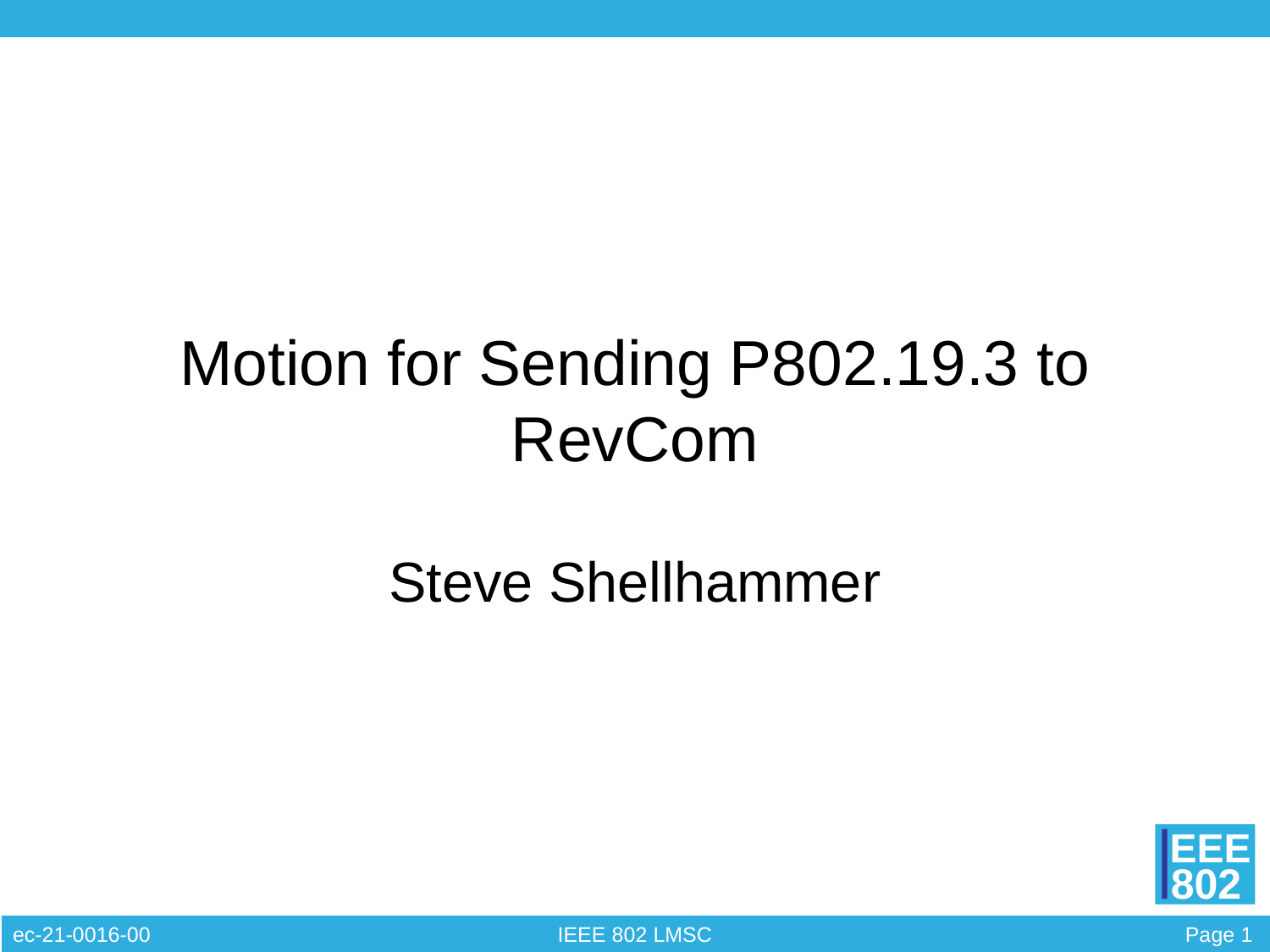

# Motion for Sending P802.19.3 to RevCom
Steve Shellhammer